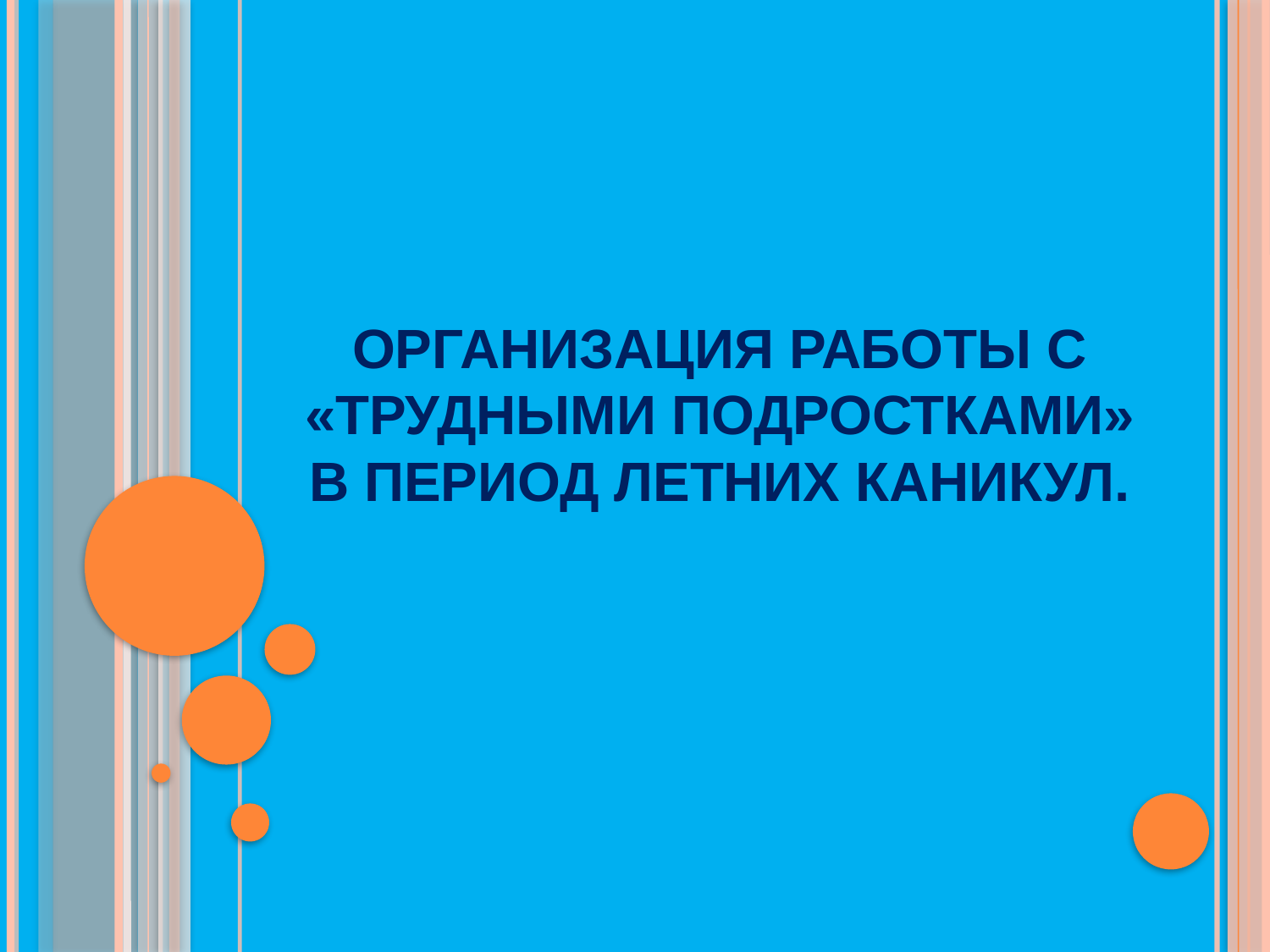

# Организация работы с «трудными подростками» в период летних каникул.